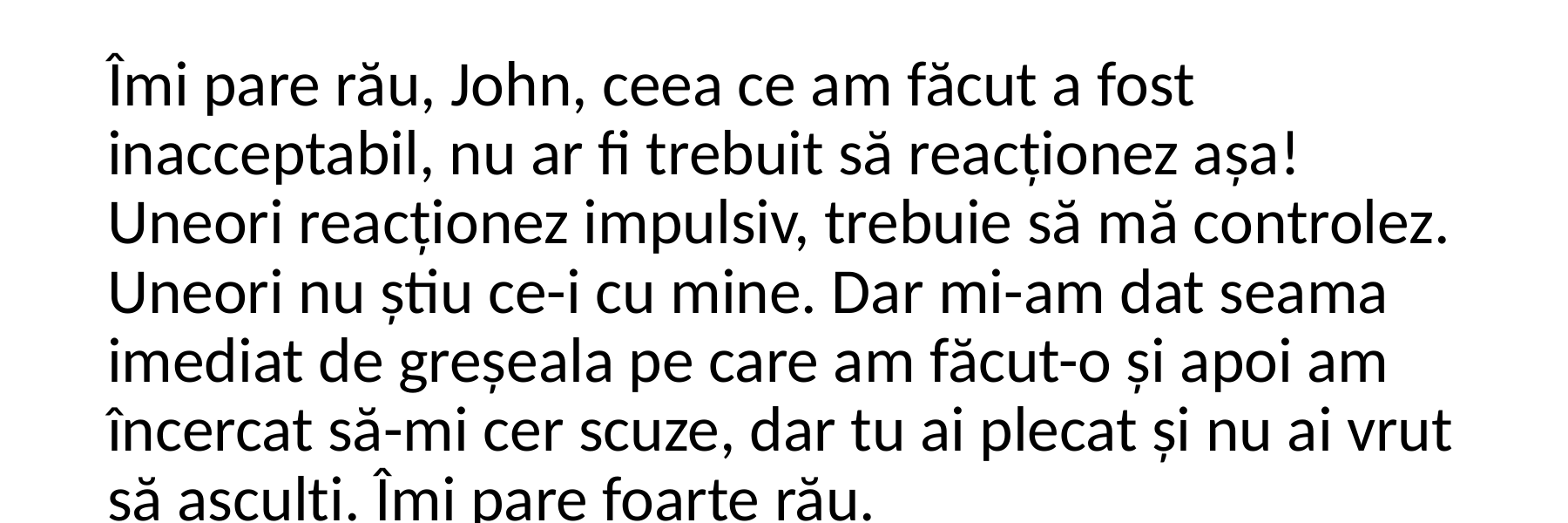

Îmi pare rău, John, ceea ce am făcut a fost inacceptabil, nu ar fi trebuit să reacționez așa! Uneori reacționez impulsiv, trebuie să mă controlez. Uneori nu știu ce-i cu mine. Dar mi-am dat seama imediat de greșeala pe care am făcut-o și apoi am încercat să-mi cer scuze, dar tu ai plecat și nu ai vrut să asculți. Îmi pare foarte rău.